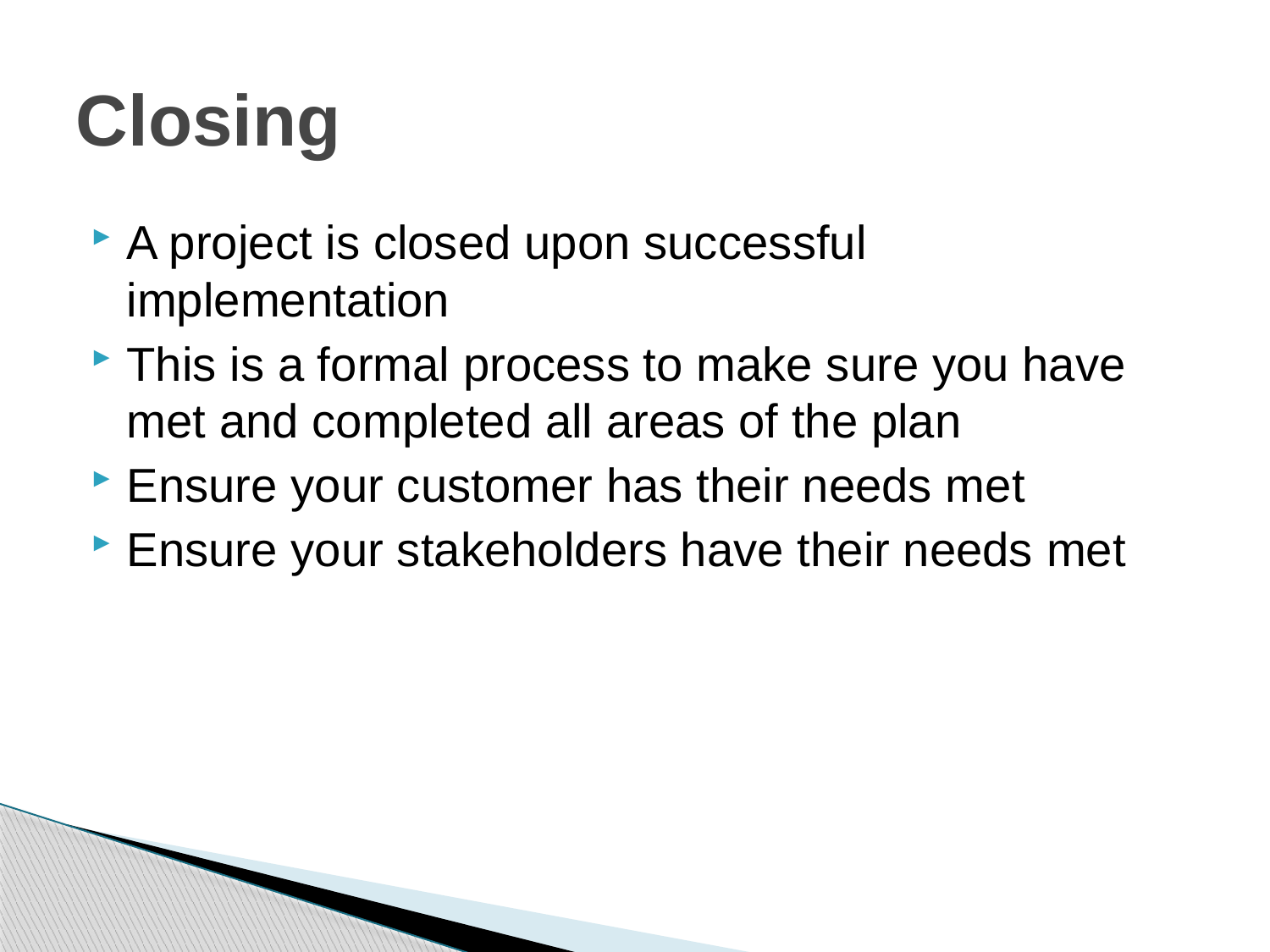

# Closing
A project is closed upon successful implementation
This is a formal process to make sure you have met and completed all areas of the plan
Ensure your customer has their needs met
Ensure your stakeholders have their needs met